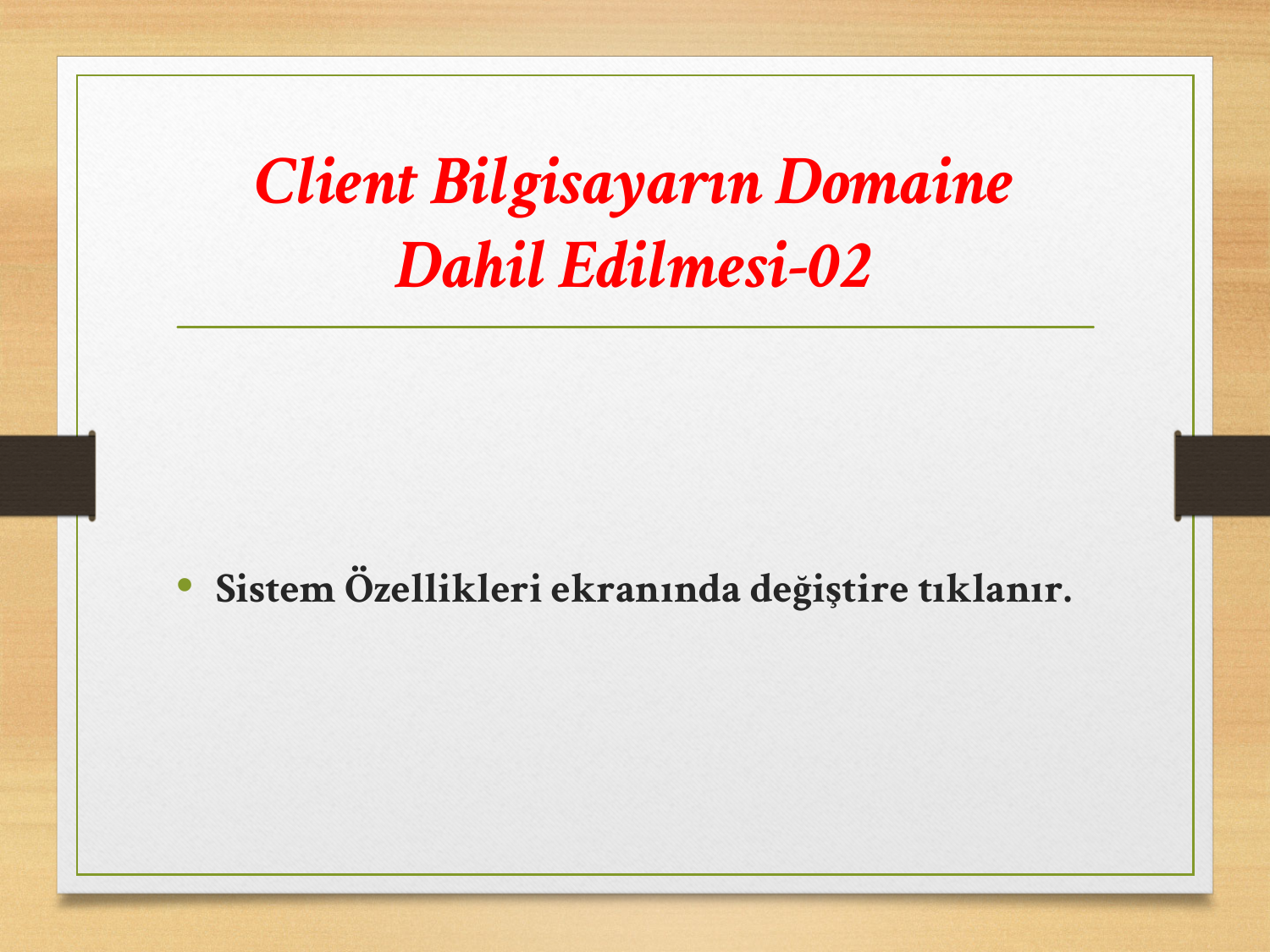

# Client Bilgisayarın Domaine Dahil Edilmesi-02
Sistem Özellikleri ekranında değiştire tıklanır.